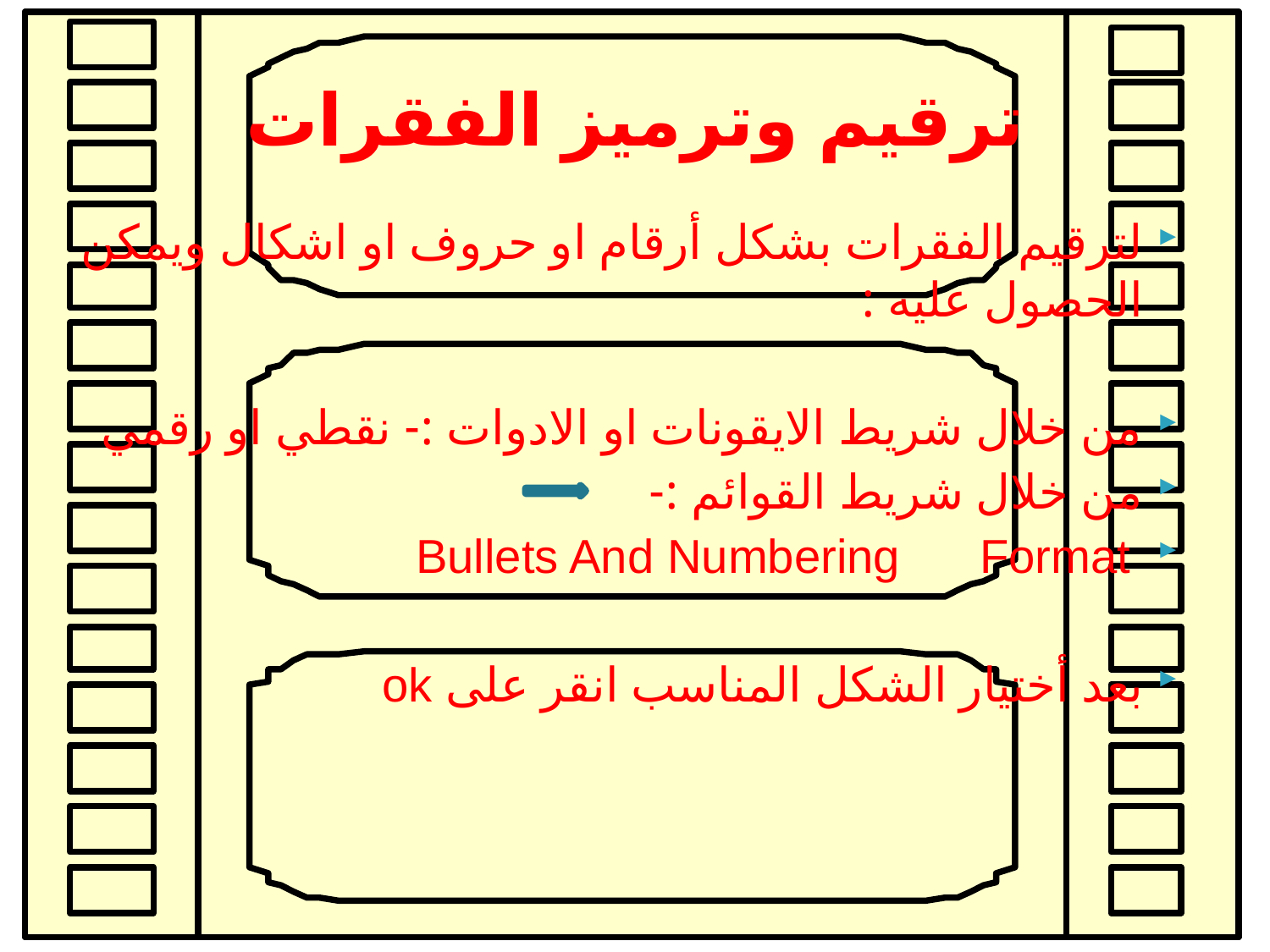

# ترقيم وترميز الفقرات
لترقيم الفقرات بشكل أرقام او حروف او اشكال ويمكن الحصول عليه :

من خلال شريط الايقونات او الادوات :- نقطي او رقمي
من خلال شريط القوائم :-
 Bullets And Numbering      Format

بعد أختيار الشكل المناسب انقر على ok